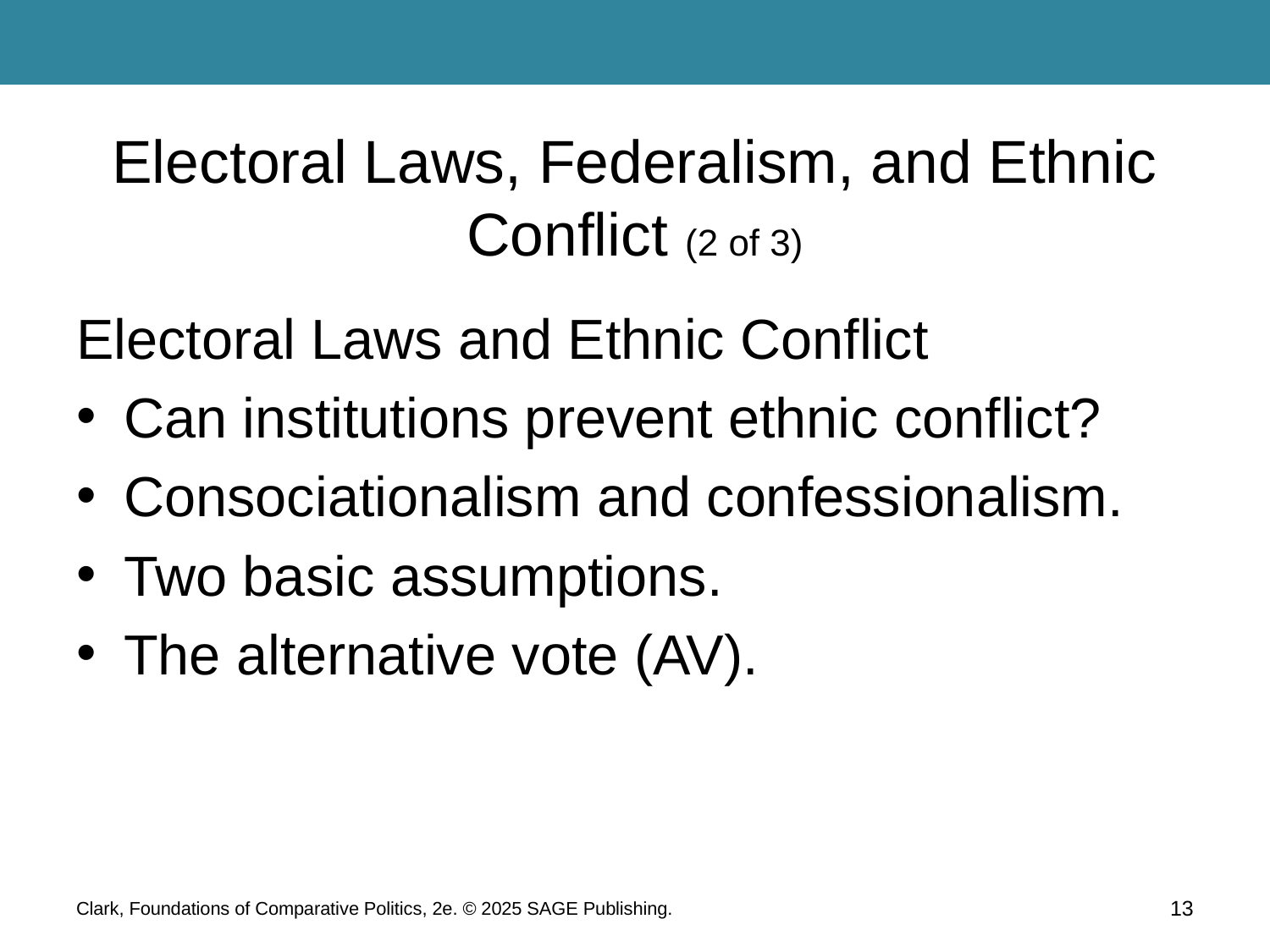

# Electoral Laws, Federalism, and Ethnic Conflict (2 of 3)
Electoral Laws and Ethnic Conflict
Can institutions prevent ethnic conflict?
Consociationalism and confessionalism.
Two basic assumptions.
The alternative vote (AV).

Clark, Foundations of Comparative Politics, 2e. © 2025 SAGE Publishing.
13